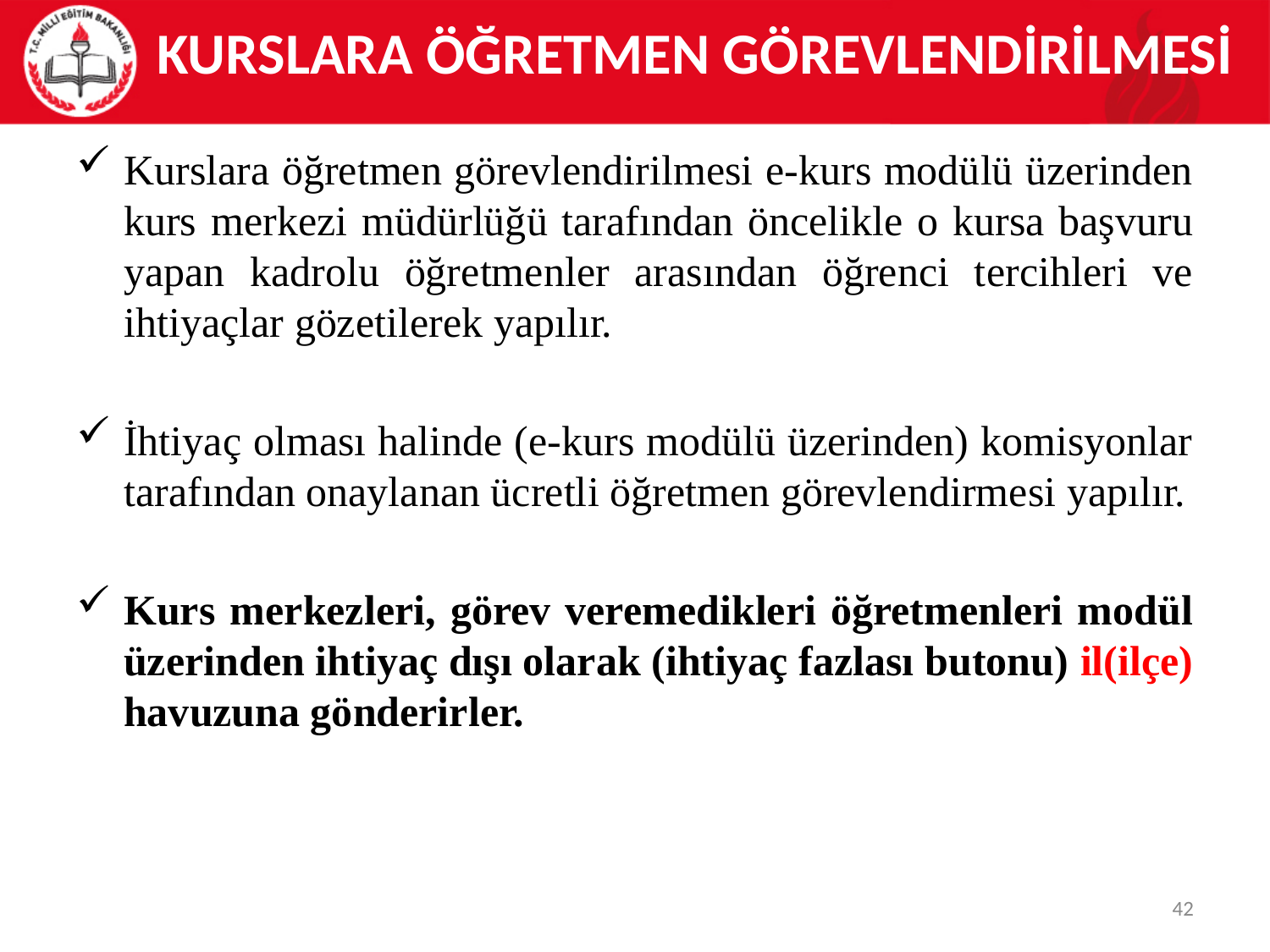

# KURSLARA ÖĞRETMEN GÖREVLENDİRİLMESİ
Kurslara öğretmen görevlendirilmesi e-kurs modülü üzerinden kurs merkezi müdürlüğü tarafından öncelikle o kursa başvuru yapan kadrolu öğretmenler arasından öğrenci tercihleri ve ihtiyaçlar gözetilerek yapılır.

İhtiyaç olması halinde (e-kurs modülü üzerinden) komisyonlar tarafından onaylanan ücretli öğretmen görevlendirmesi yapılır.

Kurs merkezleri, görev veremedikleri öğretmenleri modül üzerinden ihtiyaç dışı olarak (ihtiyaç fazlası butonu) il(ilçe) havuzuna gönderirler.

42